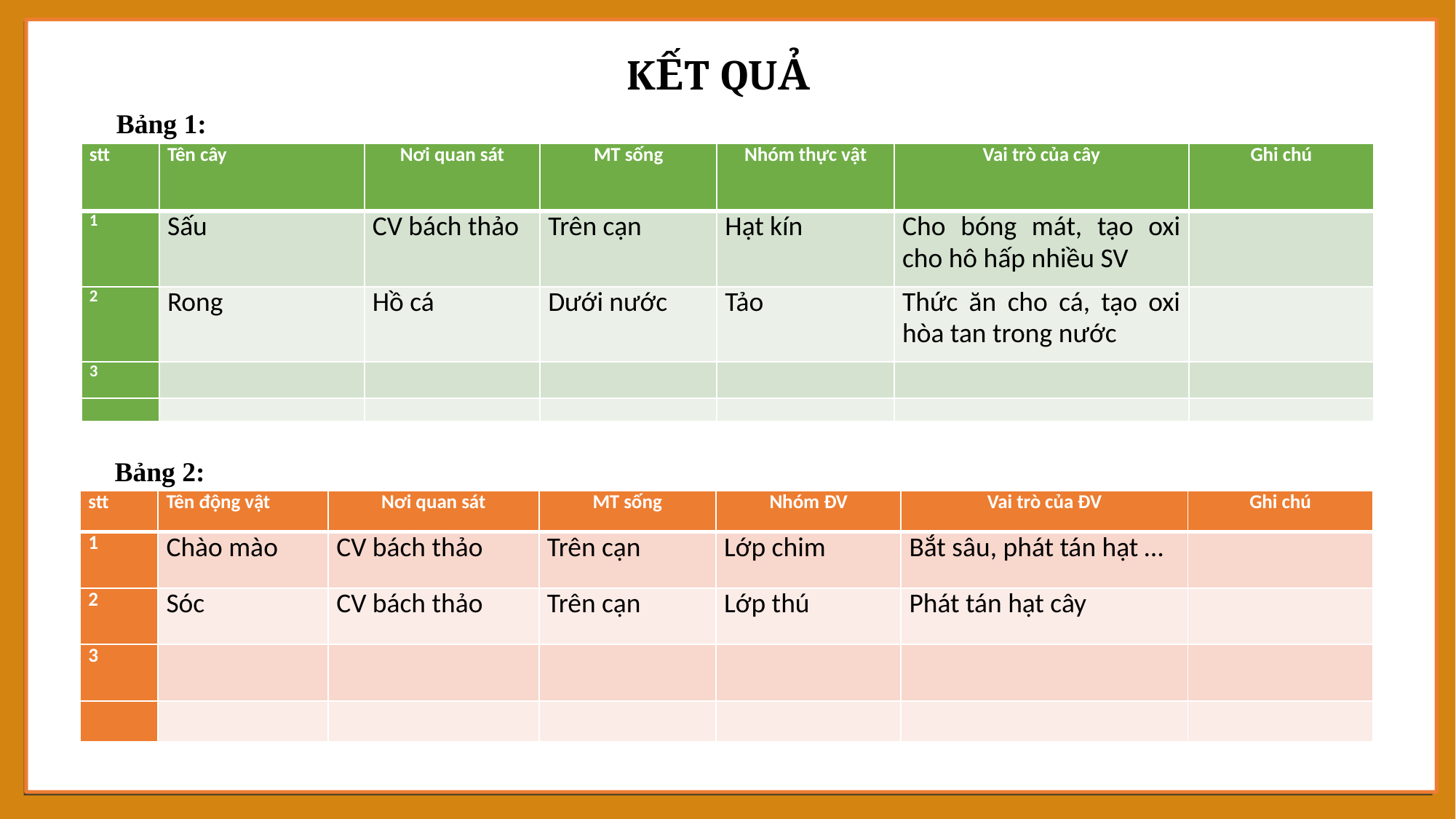

KẾT QUẢ
Bảng 1:
| stt | Tên cây | Nơi quan sát | MT sống | Nhóm thực vật | Vai trò của cây | Ghi chú |
| --- | --- | --- | --- | --- | --- | --- |
| 1 | Sấu | CV bách thảo | Trên cạn | Hạt kín | Cho bóng mát, tạo oxi cho hô hấp nhiều SV |  |
| 2 | Rong | Hồ cá | Dưới nước | Tảo | Thức ăn cho cá, tạo oxi hòa tan trong nước |  |
| 3 |  |  |  |  |  |  |
|  |  |  |  |  |  |  |
Bảng 2:
| stt | Tên động vật | Nơi quan sát | MT sống | Nhóm ĐV | Vai trò của ĐV | Ghi chú |
| --- | --- | --- | --- | --- | --- | --- |
| 1 | Chào mào | CV bách thảo | Trên cạn | Lớp chim | Bắt sâu, phát tán hạt … |  |
| 2 | Sóc | CV bách thảo | Trên cạn | Lớp thú | Phát tán hạt cây |  |
| 3 |  |  |  |  |  |  |
|  |  |  |  |  |  |  |